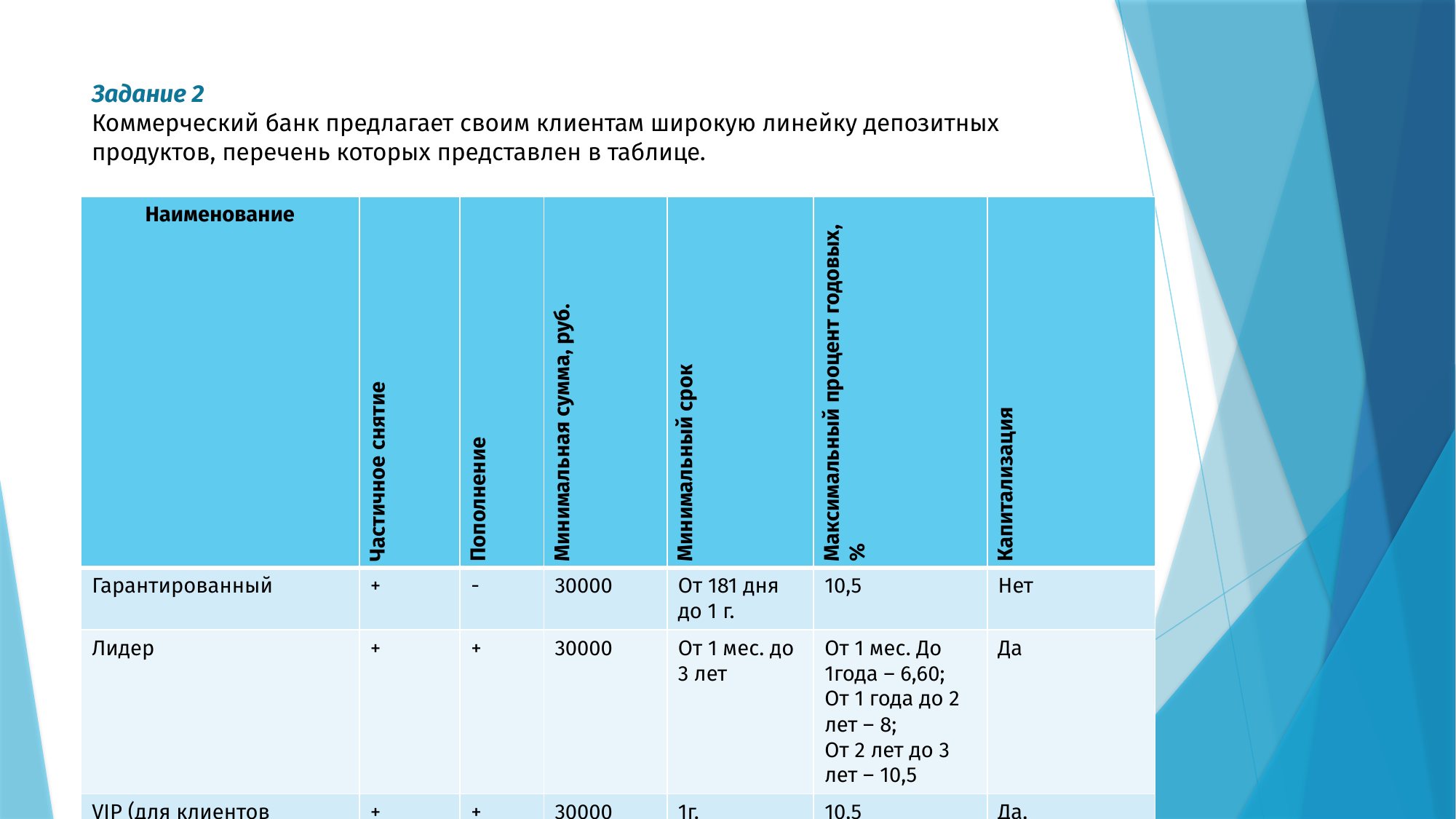

# Задание 2 Коммерческий банк предлагает своим клиентам широкую линейку депозитных продуктов, перечень которых представлен в таблице.
| Наименование | Частичное снятие | Пополнение | Минимальная сумма, руб. | Минимальный срок | Максимальный процент годовых, % | Капитализация |
| --- | --- | --- | --- | --- | --- | --- |
| Гарантированный | + | - | 30000 | От 181 дня до 1 г. | 10,5 | Нет |
| Лидер | + | + | 30000 | От 1 мес. до 3 лет | От 1 мес. До 1года – 6,60; От 1 года до 2 лет – 8; От 2 лет до 3 лет – 10,5 | Да |
| VIP (для клиентов Э действие договора вклада у которых заканчивается в течение последних 3мес.) | + | + | 30000 | 1г. | 10,5 | Да, ежемесячная |
| До востребования | + | + | - | - | 0,1 | Да |